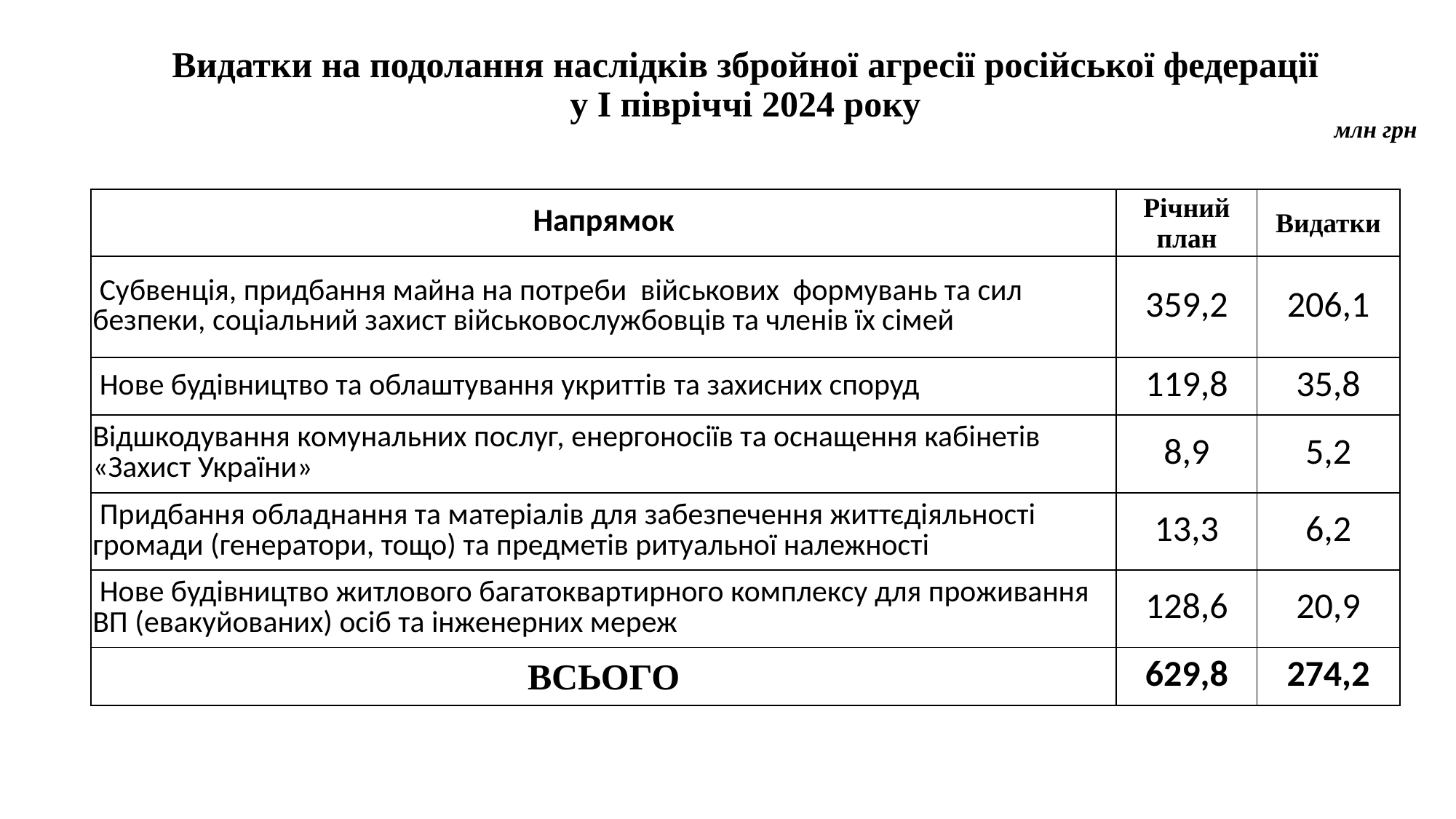

# Видатки на подолання наслідків збройної агресії російської федерації у І півріччі 2024 року

млн грн
| Напрямок | Річний план | Видатки |
| --- | --- | --- |
| Субвенція, придбання майна на потреби військових формувань та сил безпеки, соціальний захист військовослужбовців та членів їх сімей | 359,2 | 206,1 |
| Нове будівництво та облаштування укриттів та захисних споруд | 119,8 | 35,8 |
| Відшкодування комунальних послуг, енергоносіїв та оснащення кабінетів «Захист України» | 8,9 | 5,2 |
| Придбання обладнання та матеріалів для забезпечення життєдіяльності громади (генератори, тощо) та предметів ритуальної належності | 13,3 | 6,2 |
| Нове будівництво житлового багатоквартирного комплексу для проживання ВП (евакуйованих) осіб та інженерних мереж | 128,6 | 20,9 |
| ВСЬОГО | 629,8 | 274,2 |